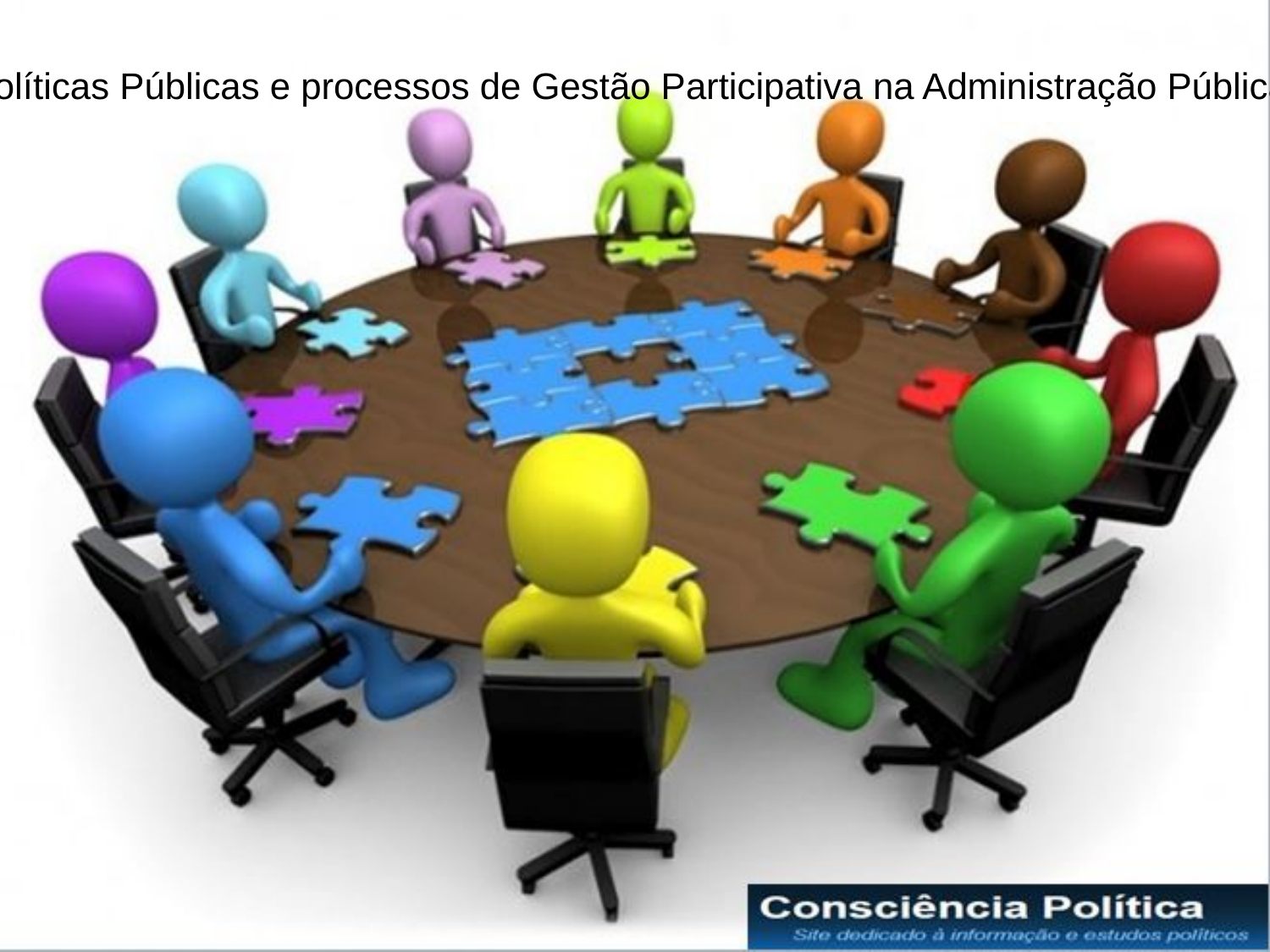

Políticas Públicas e processos de Gestão Participativa na Administração Pública